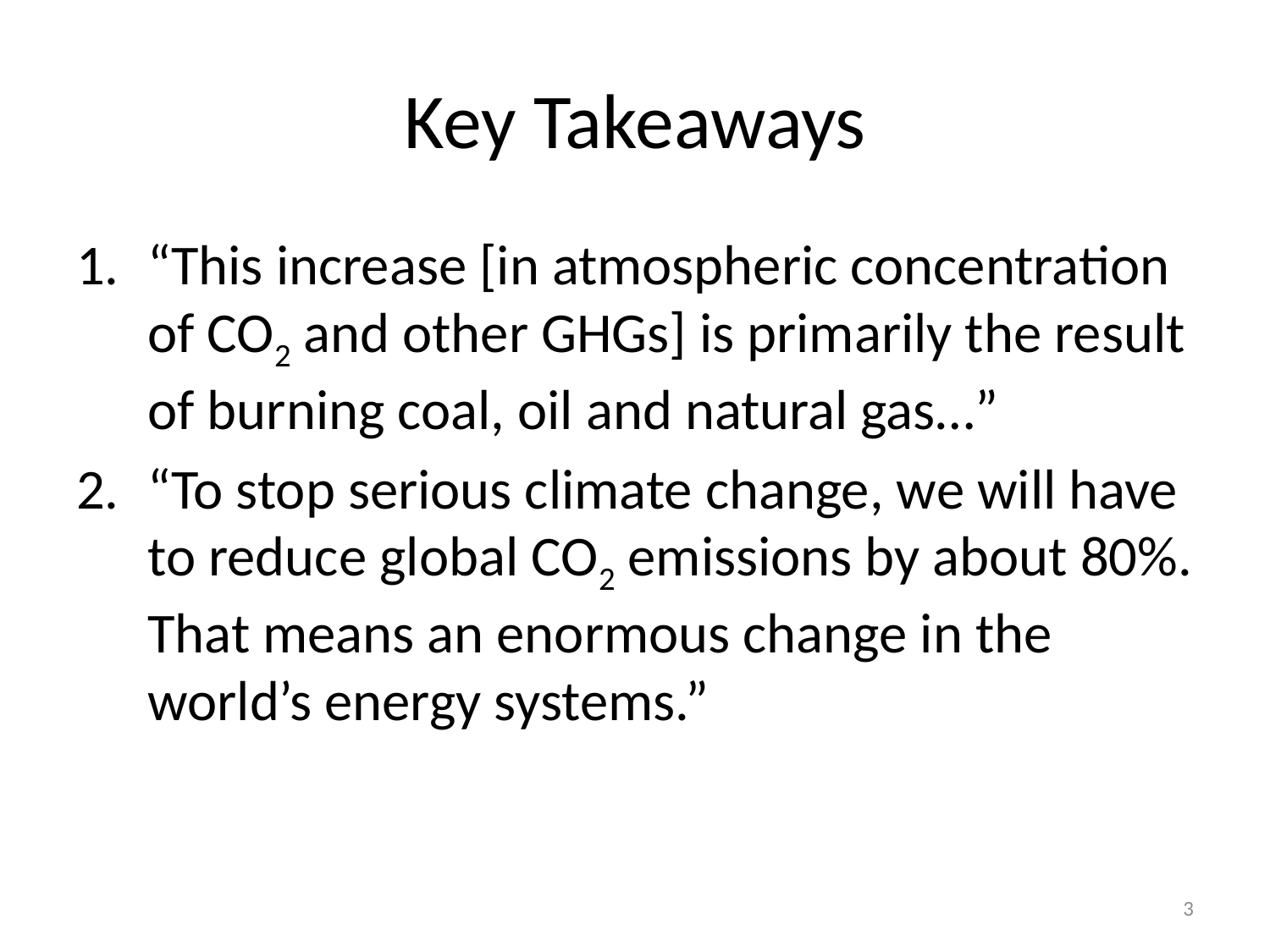

# Key Takeaways
“This increase [in atmospheric concentration of CO2 and other GHGs] is primarily the result of burning coal, oil and natural gas…”
“To stop serious climate change, we will have to reduce global CO2 emissions by about 80%. That means an enormous change in the world’s energy systems.”
3